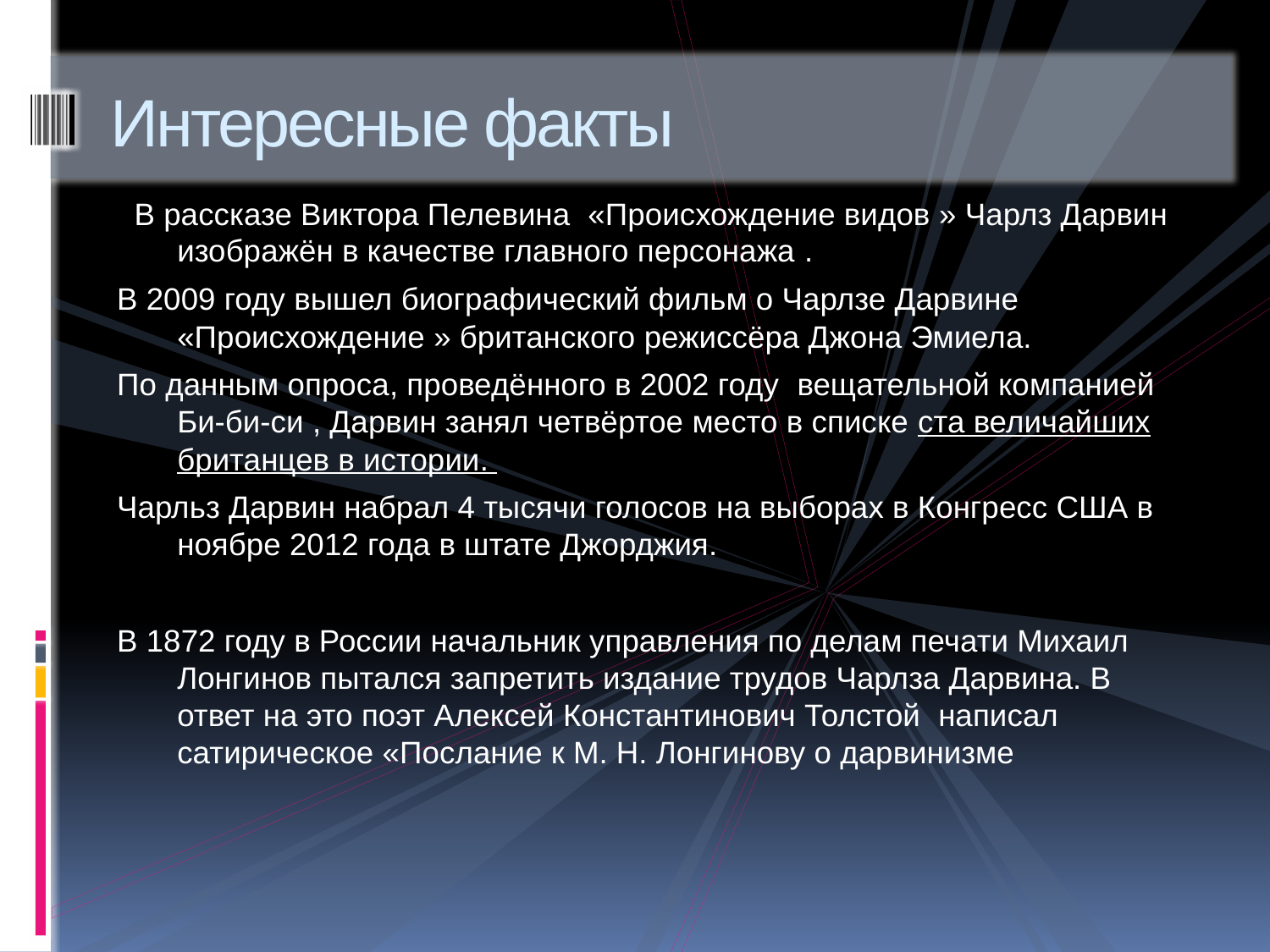

# Интересные факты
  В рассказе Виктора Пелевина  «Происхождение видов » Чарлз Дарвин изображён в качестве главного персонажа .
В 2009 году вышел биографический фильм о Чарлзе Дарвине «Происхождение » британского режиссёра Джона Эмиела.
По данным опроса, проведённого в 2002 году  вещательной компанией Би-би-си , Дарвин занял четвёртое место в списке ста величайших британцев в истории.
Чарльз Дарвин набрал 4 тысячи голосов на выборах в Конгресс США в ноябре 2012 года в штате Джорджия.

В 1872 году в России начальник управления по делам печати Михаил Лонгинов пытался запретить издание трудов Чарлза Дарвина. В ответ на это поэт Алексей Константинович Толстой  написал сатирическое «Послание к М. Н. Лонгинову о дарвинизме